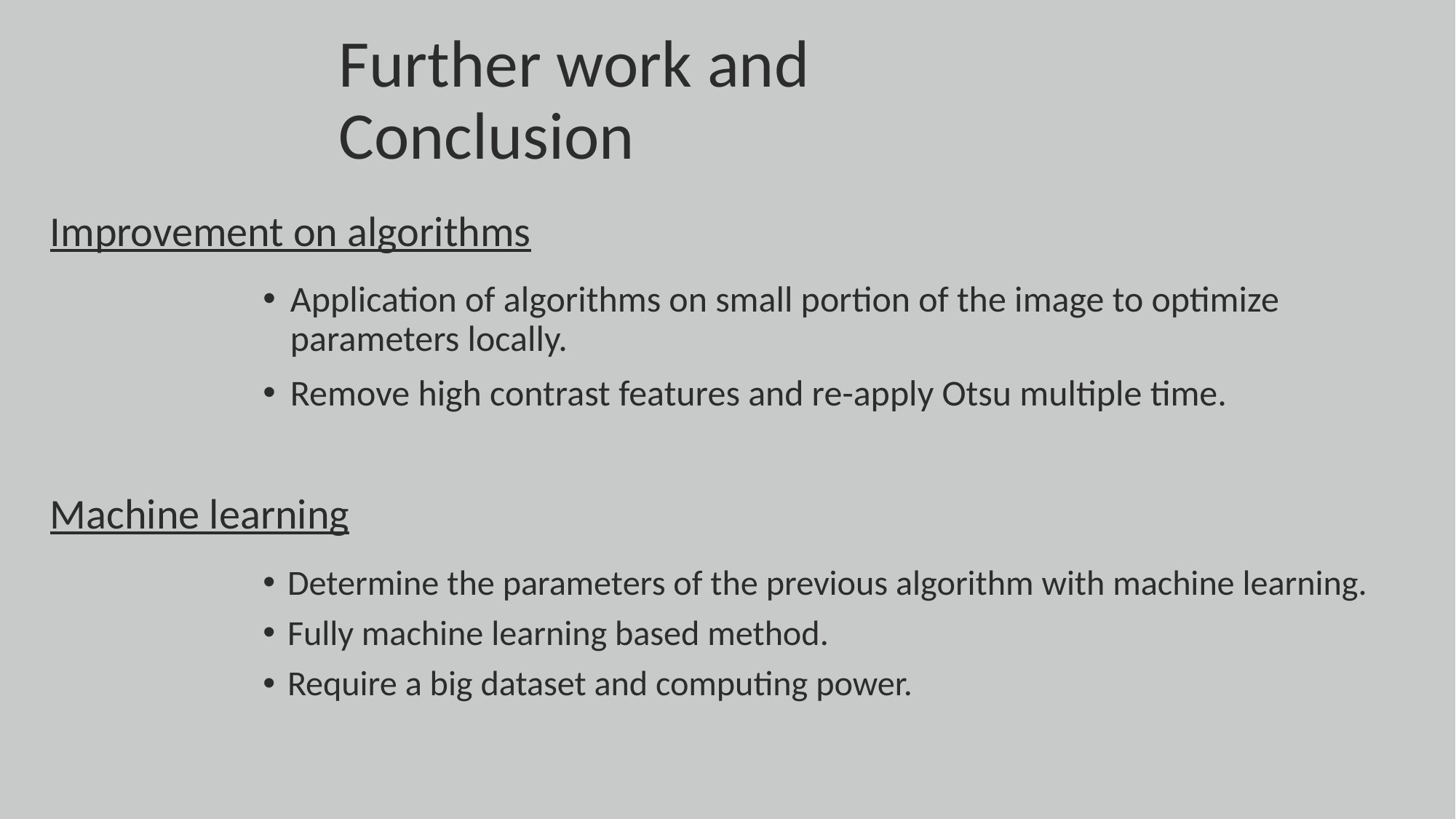

# Further work and Conclusion
Improvement on algorithms
Application of algorithms on small portion of the image to optimize parameters locally.
Remove high contrast features and re-apply Otsu multiple time.
Machine learning
Determine the parameters of the previous algorithm with machine learning.
Fully machine learning based method.
Require a big dataset and computing power.